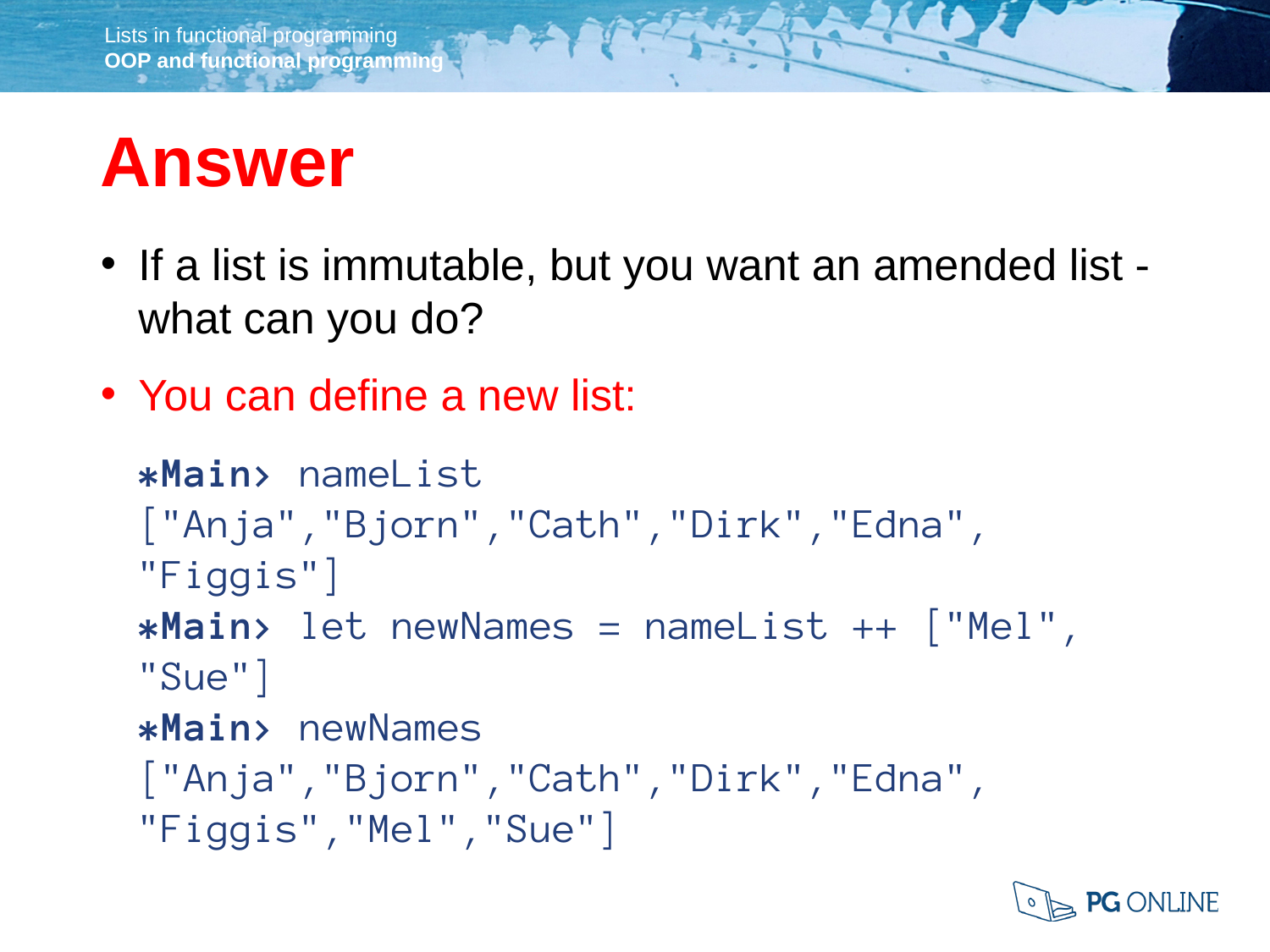

Answer
If a list is immutable, but you want an amended list -  what can you do?
You can define a new list:
*Main> nameList
["Anja","Bjorn","Cath","Dirk","Edna",
"Figgis"]
*Main> let newNames = nameList ++ ["Mel", "Sue"]
*Main> newNames
["Anja","Bjorn","Cath","Dirk","Edna",
"Figgis","Mel","Sue"]